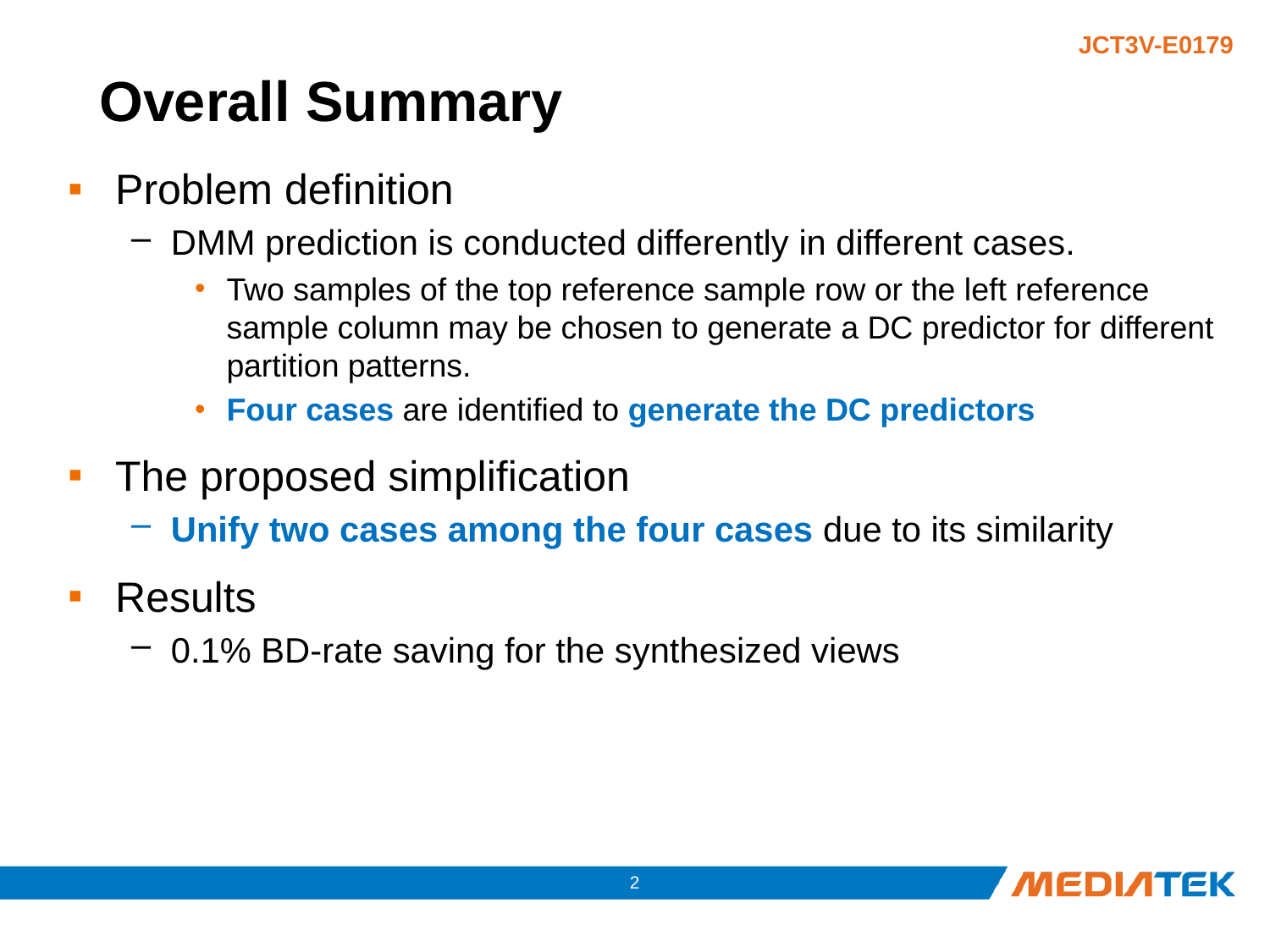

# Overall Summary
Problem definition
DMM prediction is conducted differently in different cases.
Two samples of the top reference sample row or the left reference sample column may be chosen to generate a DC predictor for different partition patterns.
Four cases are identified to generate the DC predictors
The proposed simplification
Unify two cases among the four cases due to its similarity
Results
0.1% BD-rate saving for the synthesized views
2